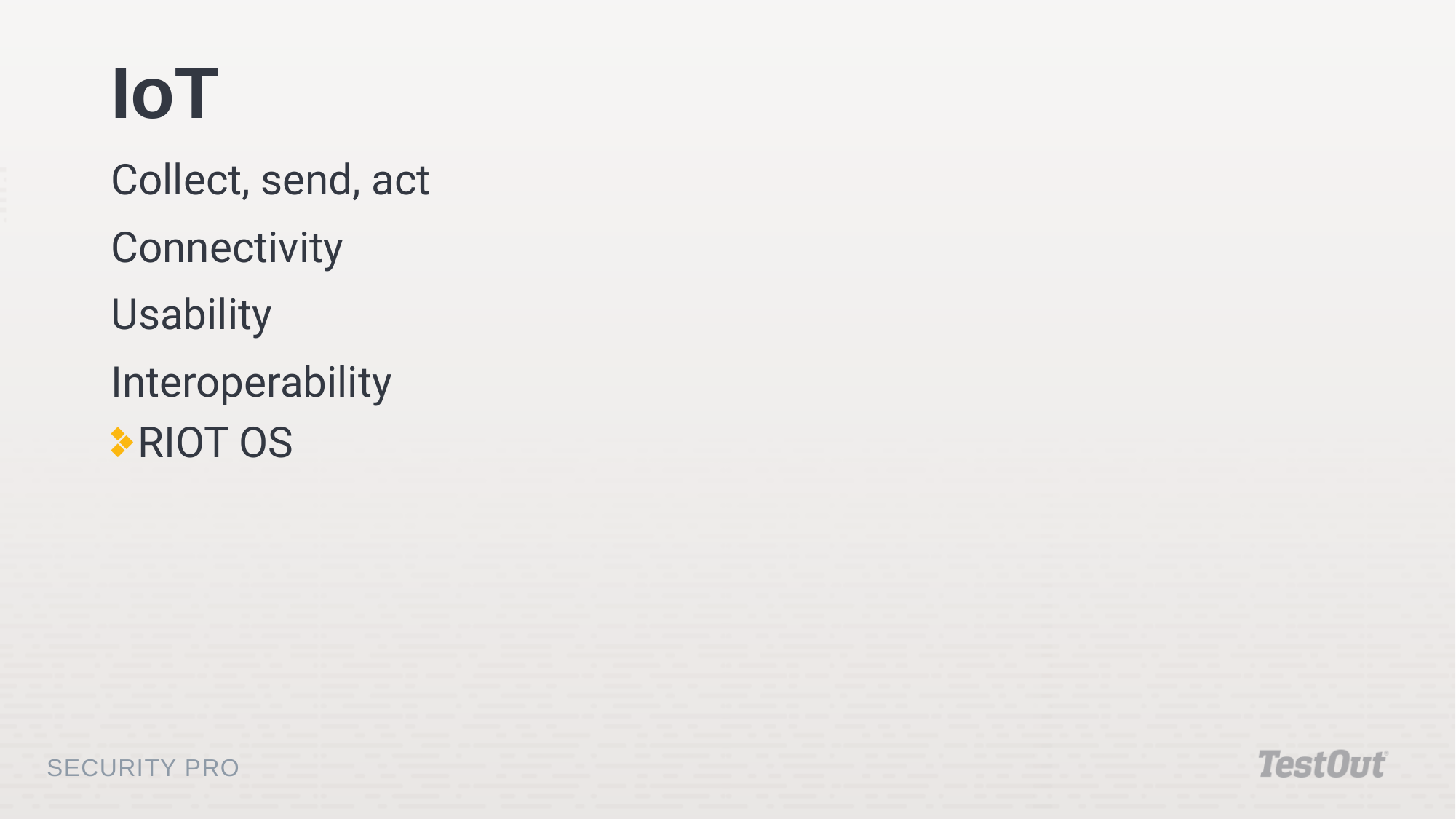

# IoT
Collect, send, act
Connectivity
Usability
Interoperability
RIOT OS
Security Pro